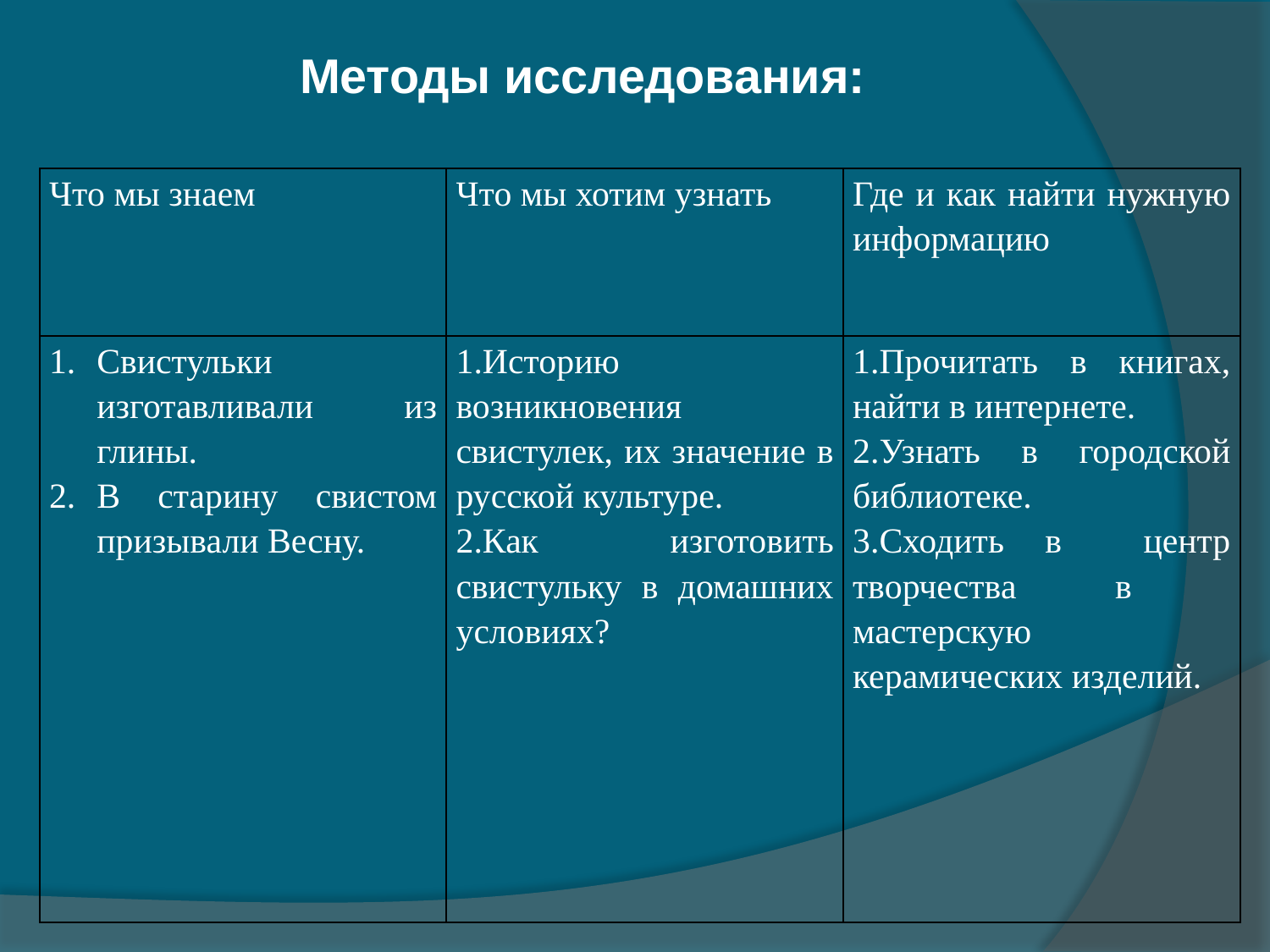

# Методы исследования:
| Что мы знаем | Что мы хотим узнать | Где и как найти нужную информацию |
| --- | --- | --- |
| Свистульки изготавливали из глины. В старину свистом призывали Весну. | 1.Историю возникновения свистулек, их значение в русской культуре. 2.Как изготовить свистульку в домашних условиях? | 1.Прочитать в книгах, найти в интернете. 2.Узнать в городской библиотеке. 3.Сходить в центр творчества в мастерскую керамических изделий. |